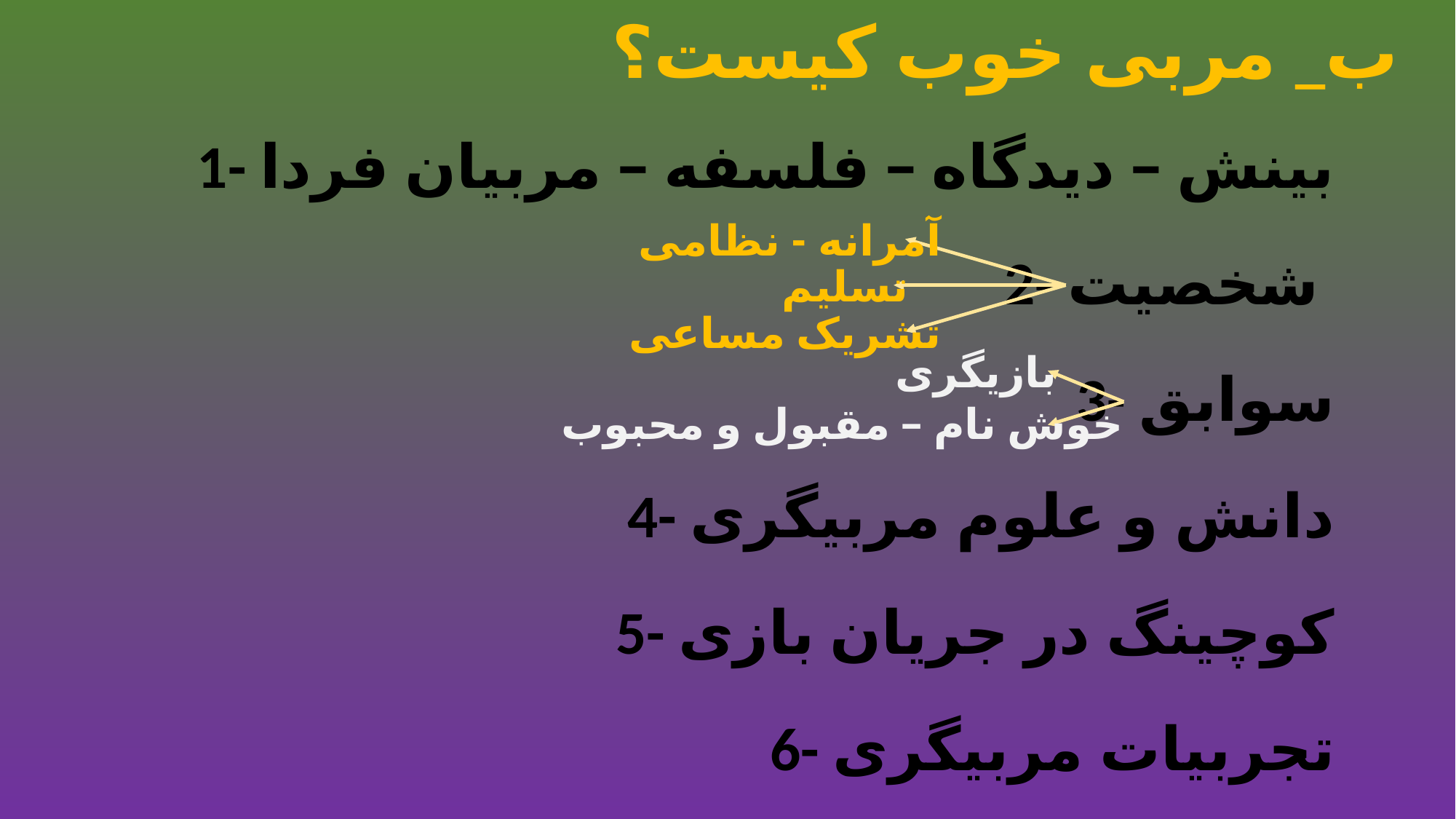

ب_ مربی خوب کیست؟
1- بینش – دیدگاه – فلسفه – مربیان فردا

2- شخصیت

3- سوابق

4- دانش و علوم مربیگری

5- کوچینگ در جریان بازی

6- تجربیات مربیگری
آمرانه - نظامی
تسلیم
تشریک مساعی
بازیگری
خوش نام – مقبول و محبوب